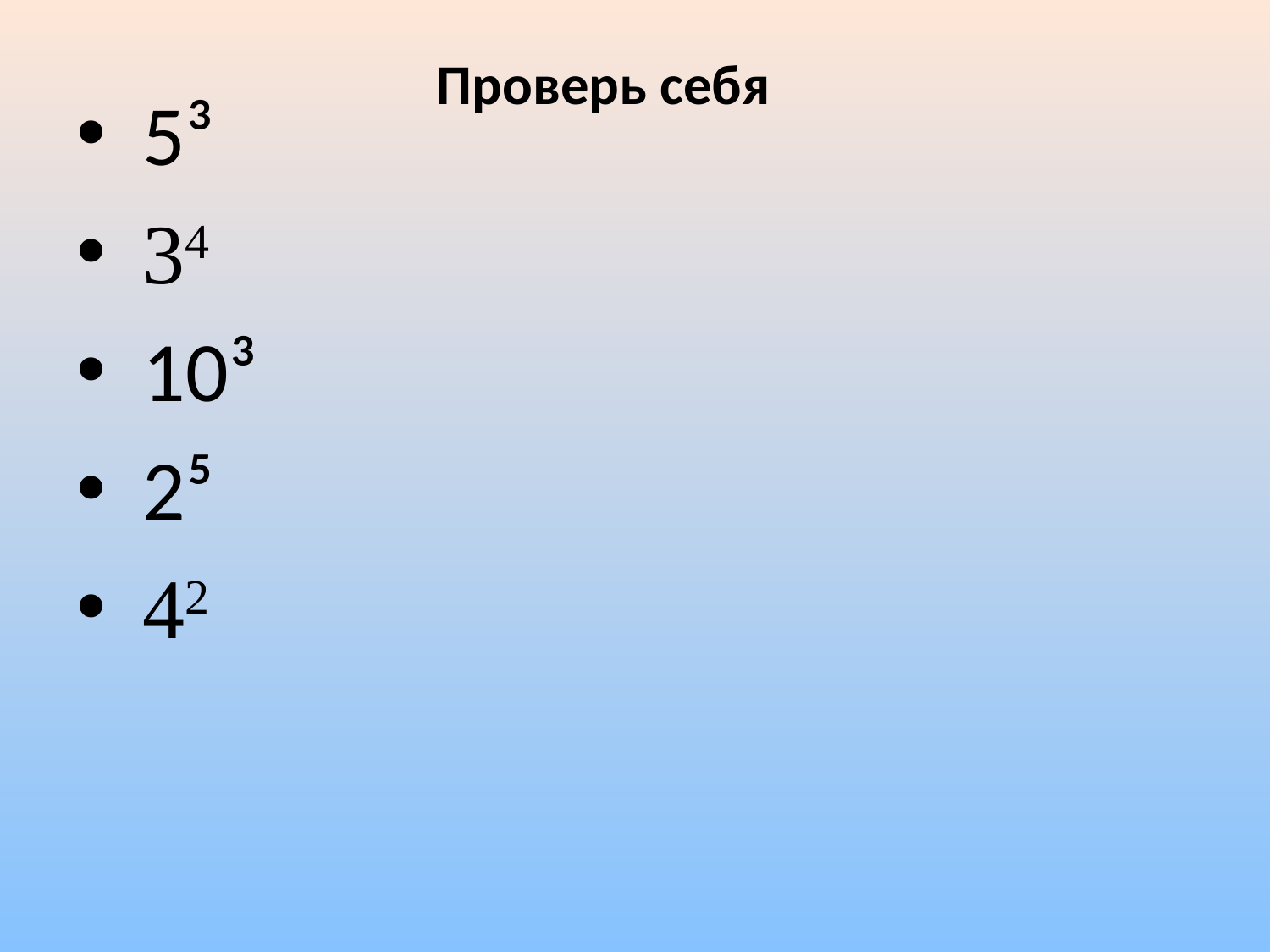

Проверь себя
 5³
 34
 10³
 2⁵
 42